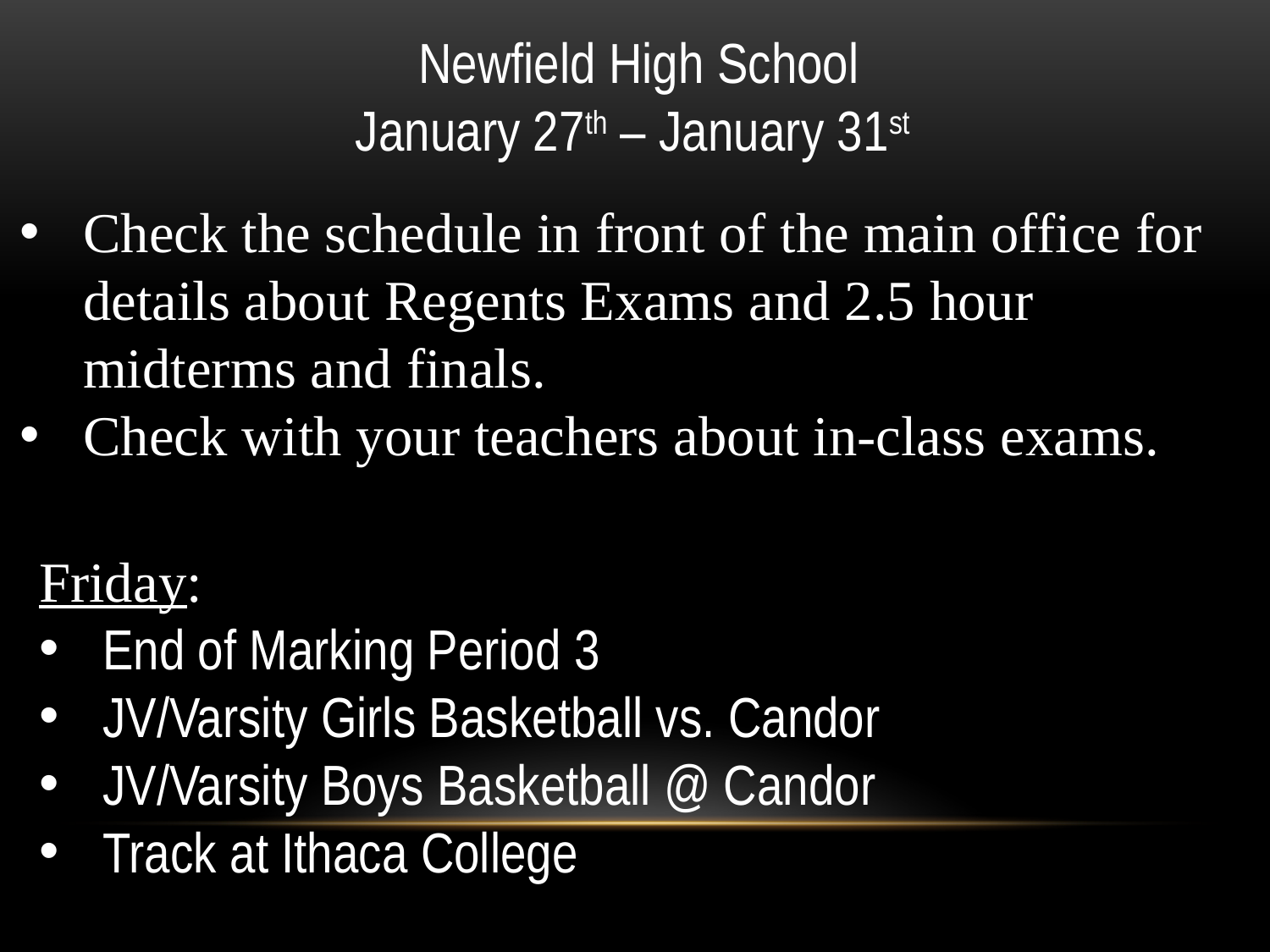

Newfield High School
January 27th – January 31st
Check the schedule in front of the main office for details about Regents Exams and 2.5 hour midterms and finals.
Check with your teachers about in-class exams.
Friday:
End of Marking Period 3
JV/Varsity Girls Basketball vs. Candor
JV/Varsity Boys Basketball @ Candor
Track at Ithaca College